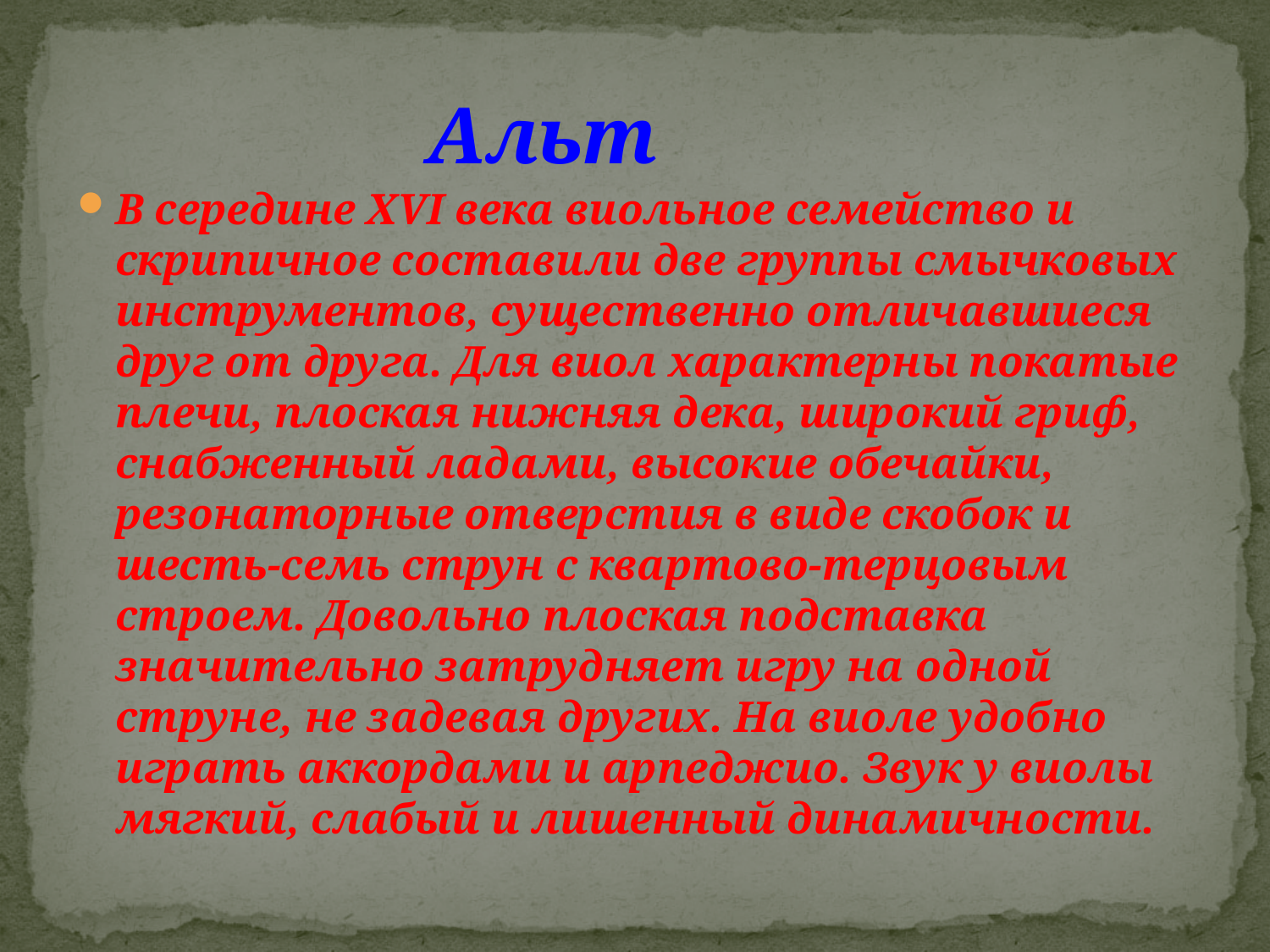

# Альт
В середине XVI века виольное семейство и скрипичное составили две группы смычковых инструментов, существенно отличавшиеся друг от друга. Для виол характерны покатые плечи, плоская нижняя дека, широкий гриф, снабженный ладами, высокие обечайки, резонаторные отверстия в виде скобок и шесть-семь струн с квартово-терцовым строем. Довольно плоская подставка значительно затрудняет игру на одной струне, не задевая других. На виоле удобно играть аккордами и арпеджио. Звук у виолы мягкий, слабый и лишенный динамичности.